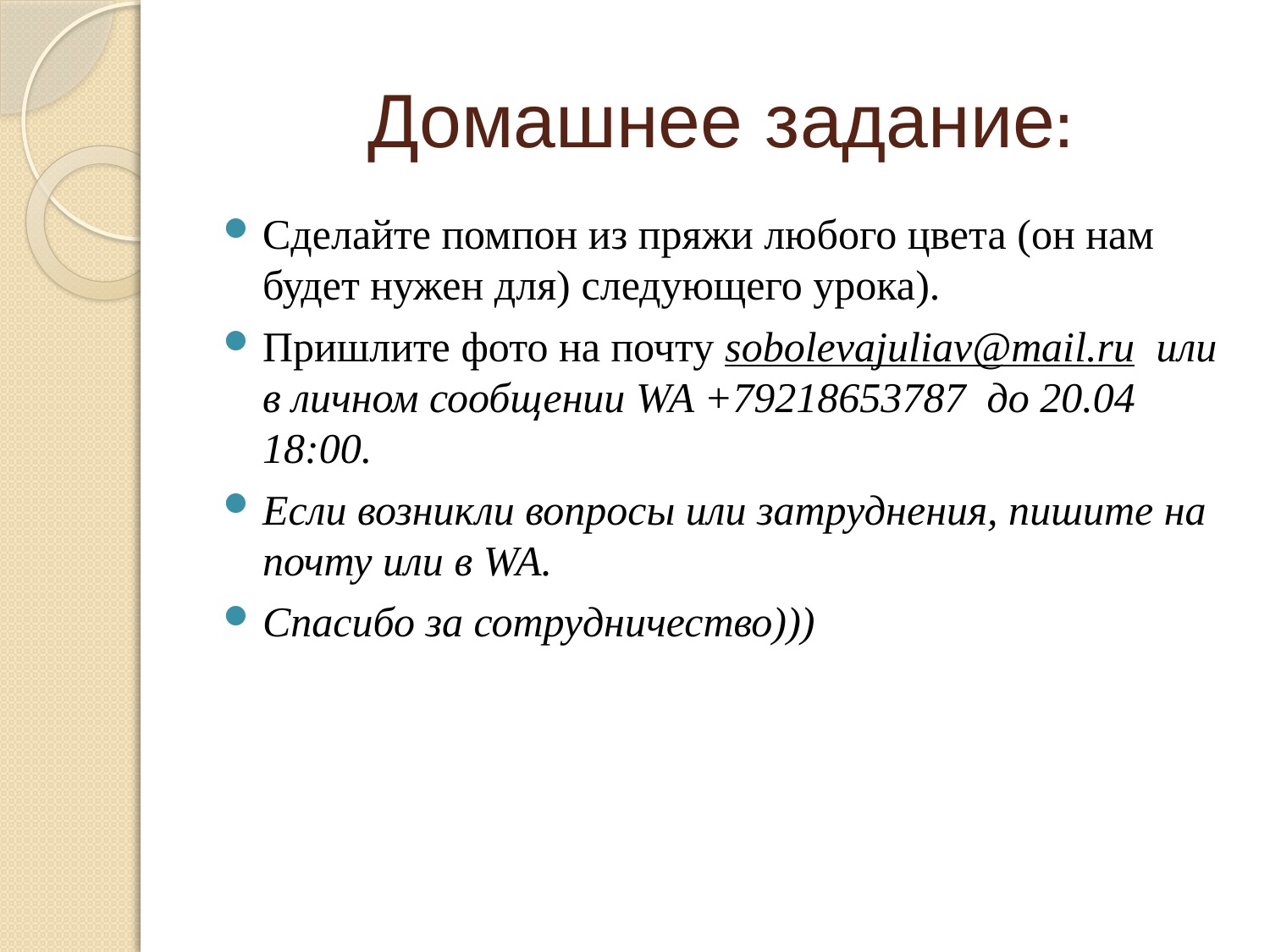

# Домашнее задание:
Сделайте помпон из пряжи любого цвета (он нам будет нужен для) следующего урока).
Пришлите фото на почту sobolevajuliav@mail.ru  или в личном сообщении WA +79218653787  до 20.04 18:00.
Если возникли вопросы или затруднения, пишите на почту или в WA.
Спасибо за сотрудничество)))